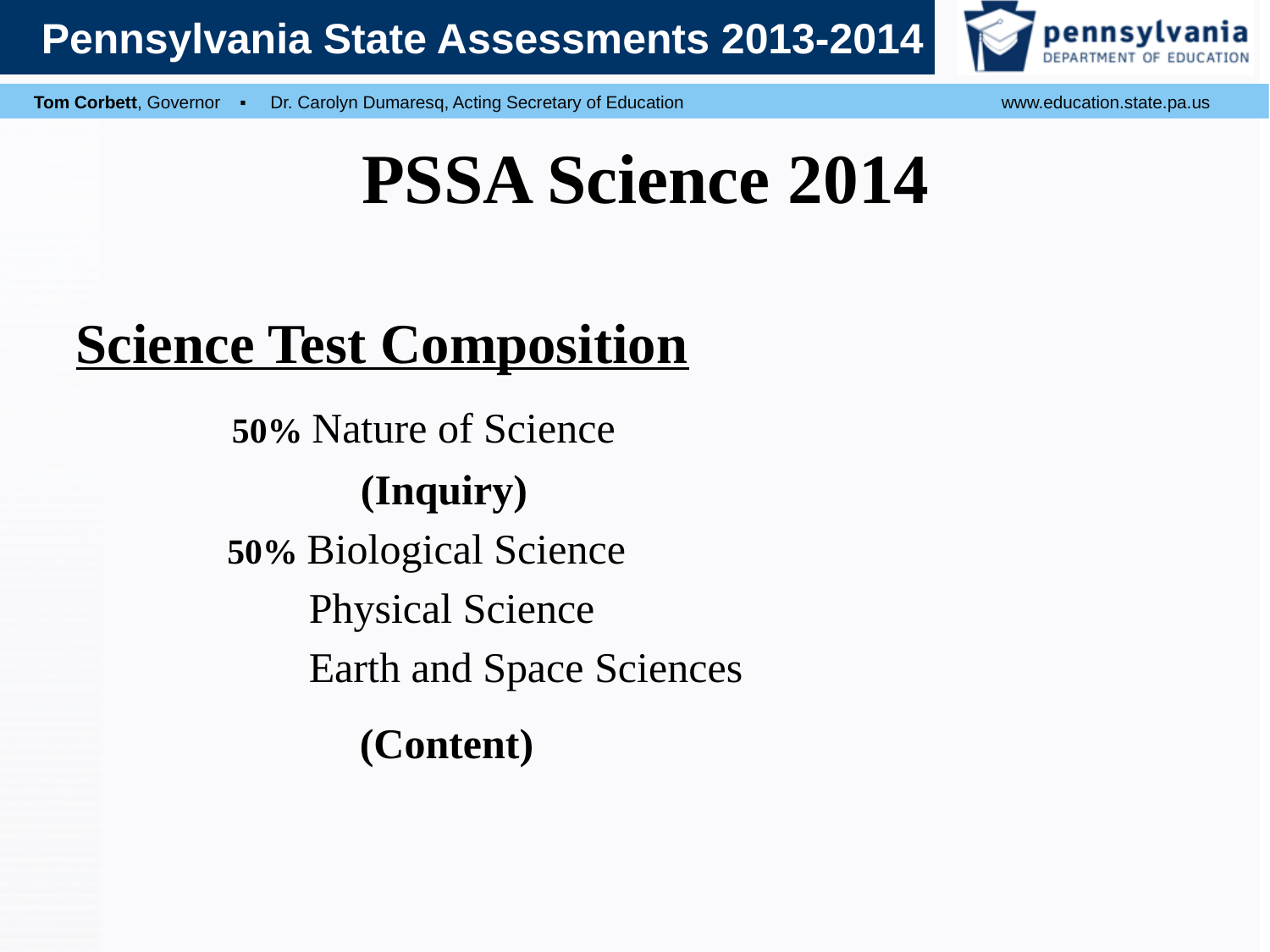

# PSSA Science 2014

Science Test Composition
           50% Nature of Science
                                (Inquiry)
                 50% Biological Science
                      Physical Science
                      Earth and Space Sciences
                    (Content)